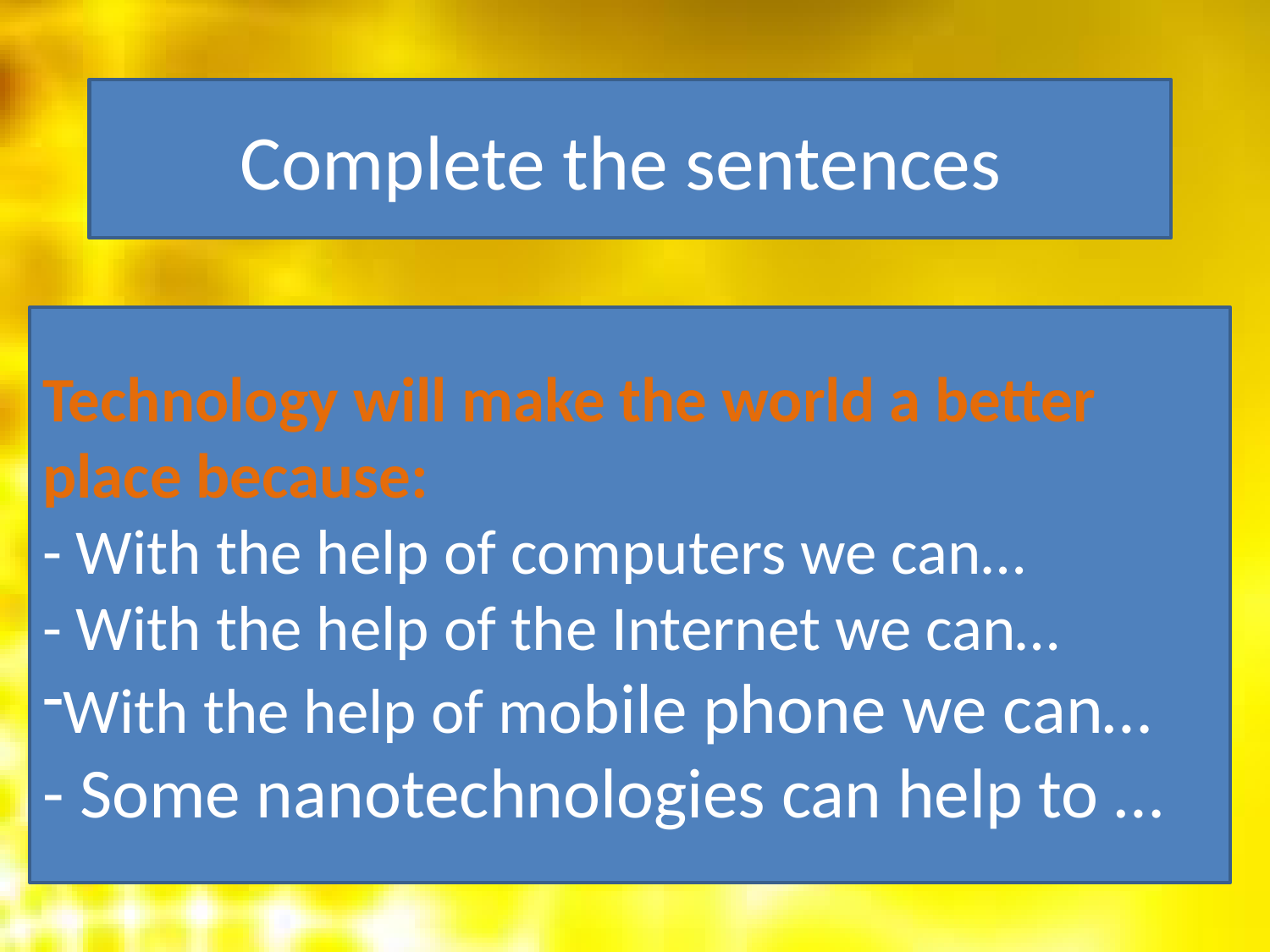

Complete the sentences
Technology will make the world a better place because:
- With the help of computers we can…
- With the help of the Internet we can…
With the help of mobile phone we can…
- Some nanotechnologies can help to …